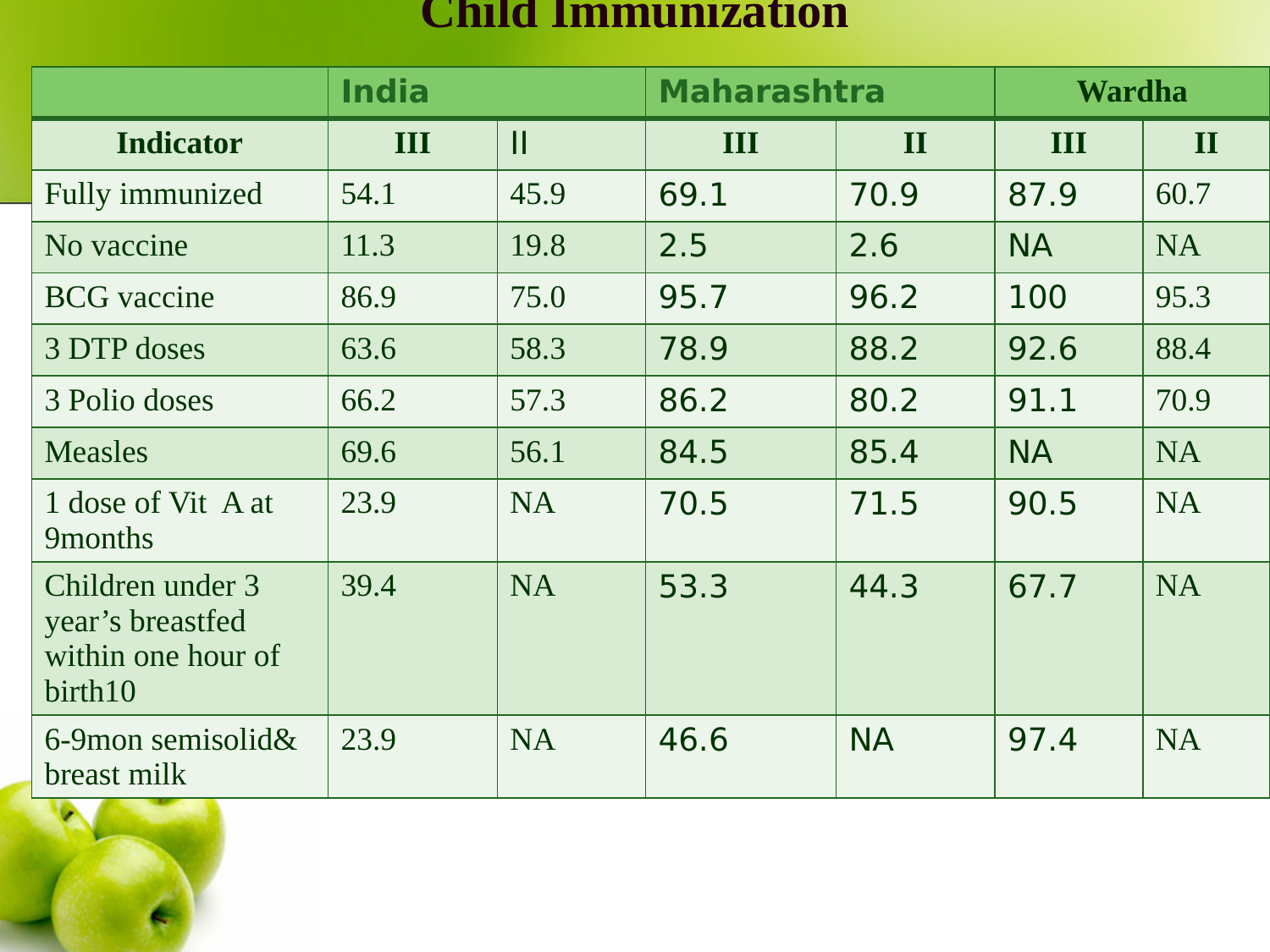

# Child Immunization
|  | India |  | Maharashtra |  | Wardha |  |
| --- | --- | --- | --- | --- | --- | --- |
| Indicator | III | II | III | II | III | II |
| Fully immunized | 54.1 | 45.9 | 69.1 | 70.9 | 87.9 | 60.7 |
| No vaccine | 11.3 | 19.8 | 2.5 | 2.6 | NA | NA |
| BCG vaccine | 86.9 | 75.0 | 95.7 | 96.2 | 100 | 95.3 |
| 3 DTP doses | 63.6 | 58.3 | 78.9 | 88.2 | 92.6 | 88.4 |
| 3 Polio doses | 66.2 | 57.3 | 86.2 | 80.2 | 91.1 | 70.9 |
| Measles | 69.6 | 56.1 | 84.5 | 85.4 | NA | NA |
| 1 dose of Vit A at 9months | 23.9 | NA | 70.5 | 71.5 | 90.5 | NA |
| Children under 3 year’s breastfed within one hour of birth10 | 39.4 | NA | 53.3 | 44.3 | 67.7 | NA |
| 6-9mon semisolid& breast milk | 23.9 | NA | 46.6 | NA | 97.4 | NA |